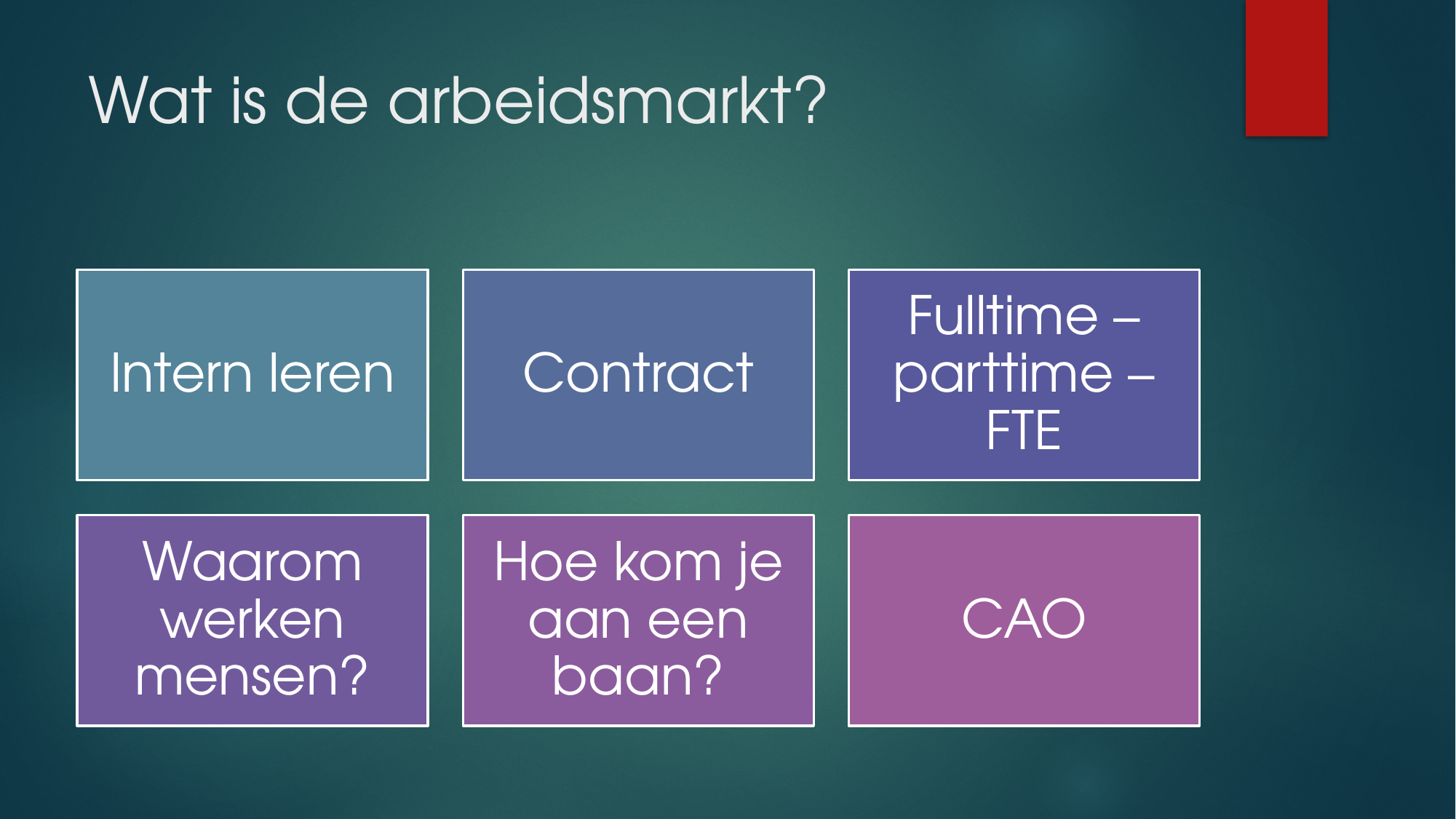

# Wat is de arbeidsmarkt?
Intern leren
Contract
Fulltime – parttime – FTE
Waarom werken mensen?
Hoe kom je aan een baan?
CAO